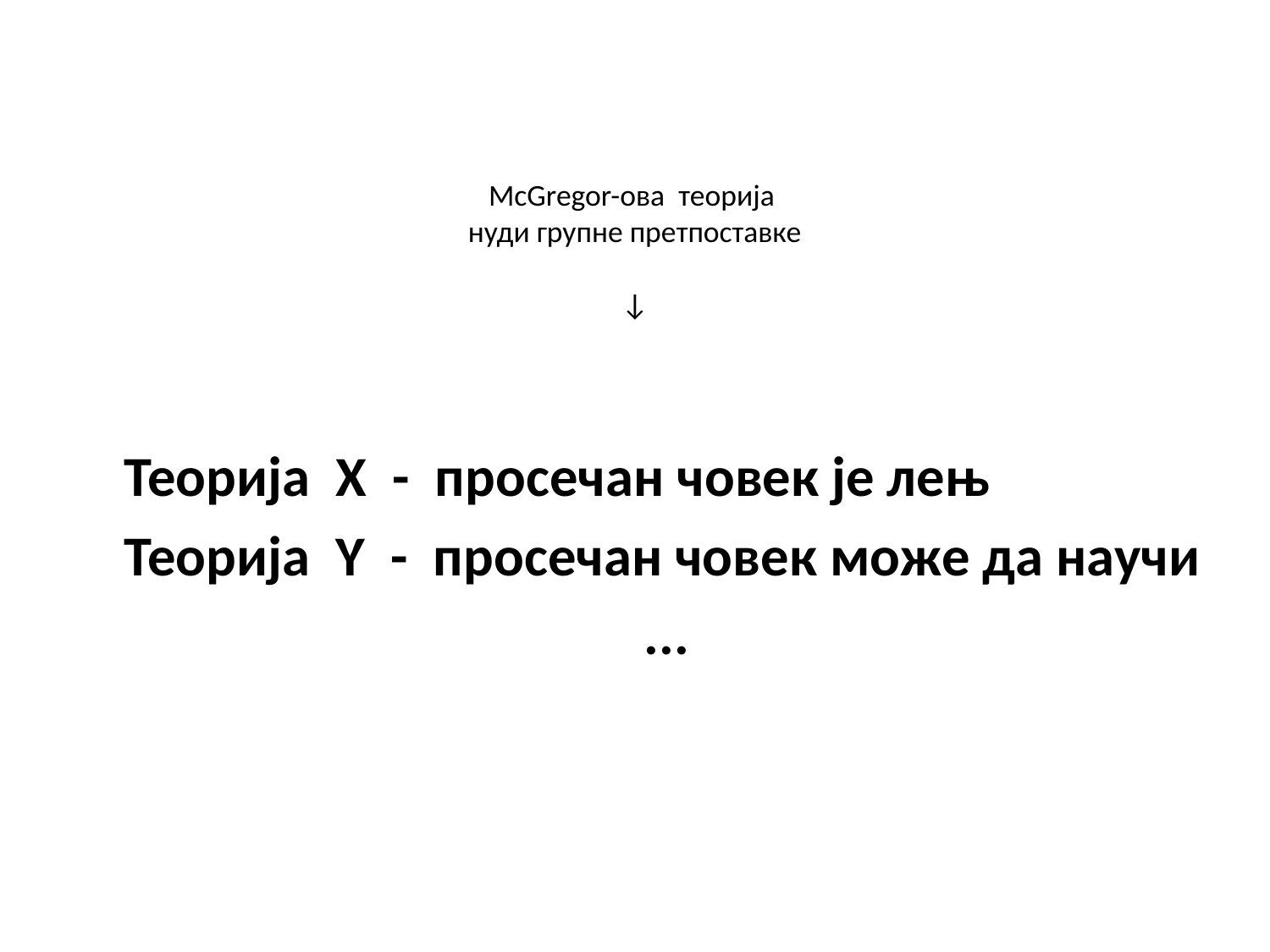

# McGregor-oва  теорија нуди групне претпоставке ↓
	Теорија  X  -  просечан човек је лењ
	Теорија  Y  -  просечан човек може да научи
...